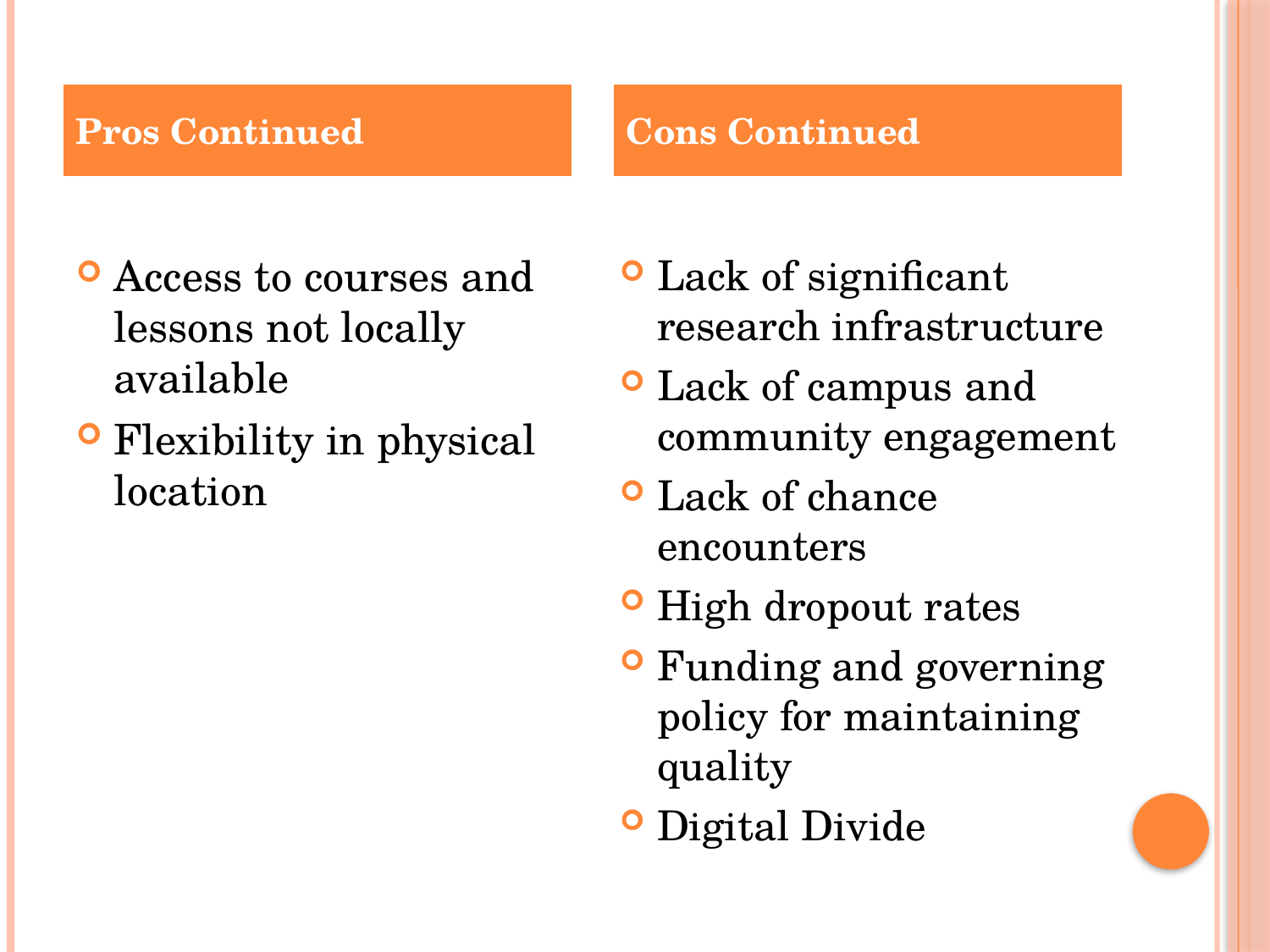

Pros Continued
Cons Continued
Access to courses and lessons not locally available
Flexibility in physical location

Lack of significant research infrastructure
Lack of campus and community engagement
Lack of chance encounters
High dropout rates
Funding and governing policy for maintaining quality
Digital Divide